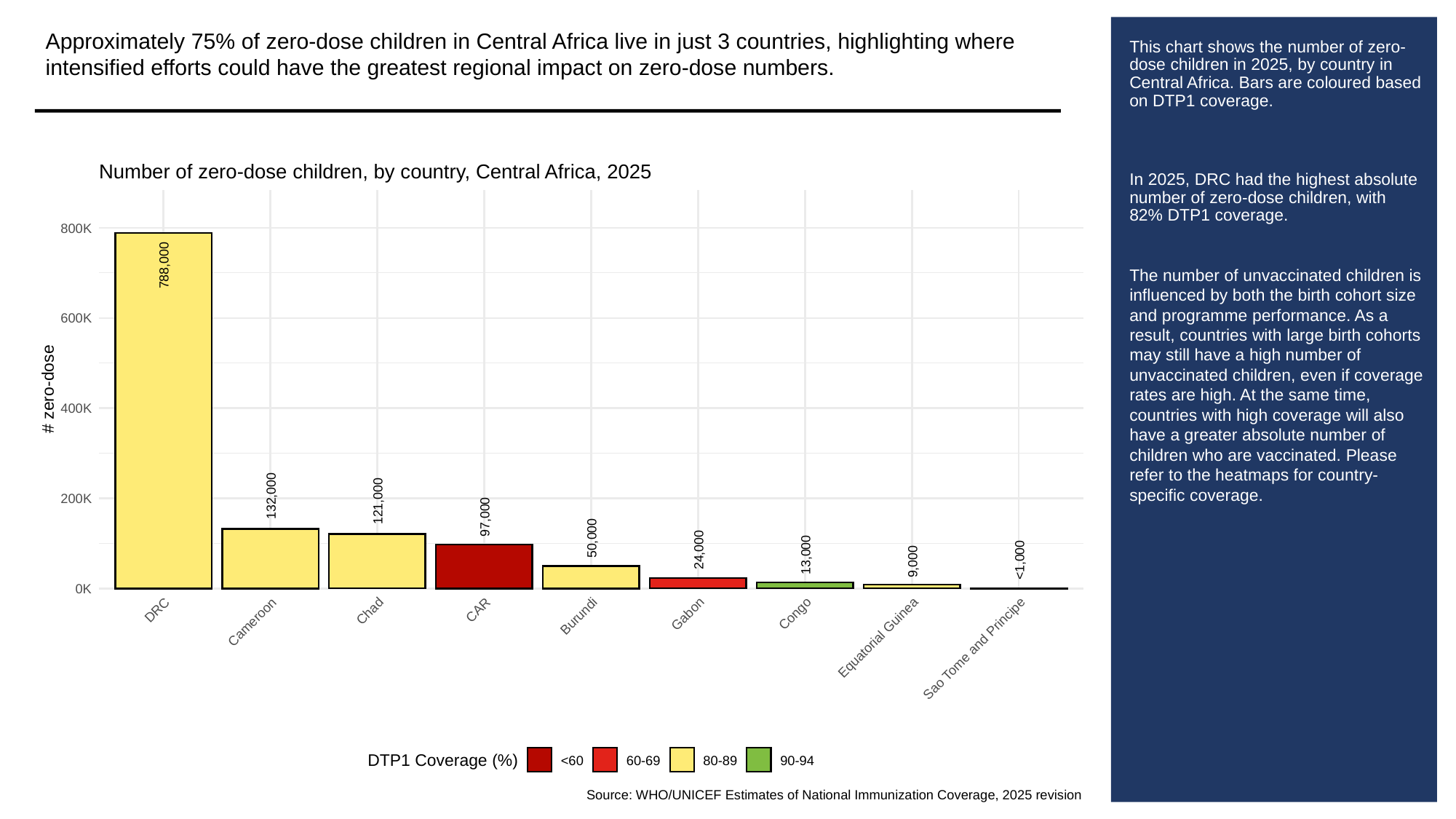

Approximately 75% of zero-dose children in Central Africa live in just 3 countries, highlighting where intensified efforts could have the greatest regional impact on zero-dose numbers.
# This chart shows the number of zero-dose children in 2025, by country in Central Africa. Bars are coloured based on DTP1 coverage.

In 2025, DRC had the highest absolute number of zero-dose children, with 82% DTP1 coverage.

The number of unvaccinated children is influenced by both the birth cohort size and programme performance. As a result, countries with large birth cohorts may still have a high number of unvaccinated children, even if coverage rates are high. At the same time, countries with high coverage will also have a greater absolute number of children who are vaccinated. Please refer to the heatmaps for country-specific coverage.

Number of zero-dose children, by country, Central Africa, 2025

800K

788,000

600K

# zero-dose
400K

132,000
200K
121,000

97,000

50,000

24,000
13,000
<1,000
9,000

0K

CAR
DRC
Chad
Congo
Gabon
Burundi
Cameroon
Equatorial Guinea
Sao Tome and Principe

DTP1 Coverage (%)
<60
60-69
80-89
90-94
Source: WHO/UNICEF Estimates of National Immunization Coverage, 2025 revision